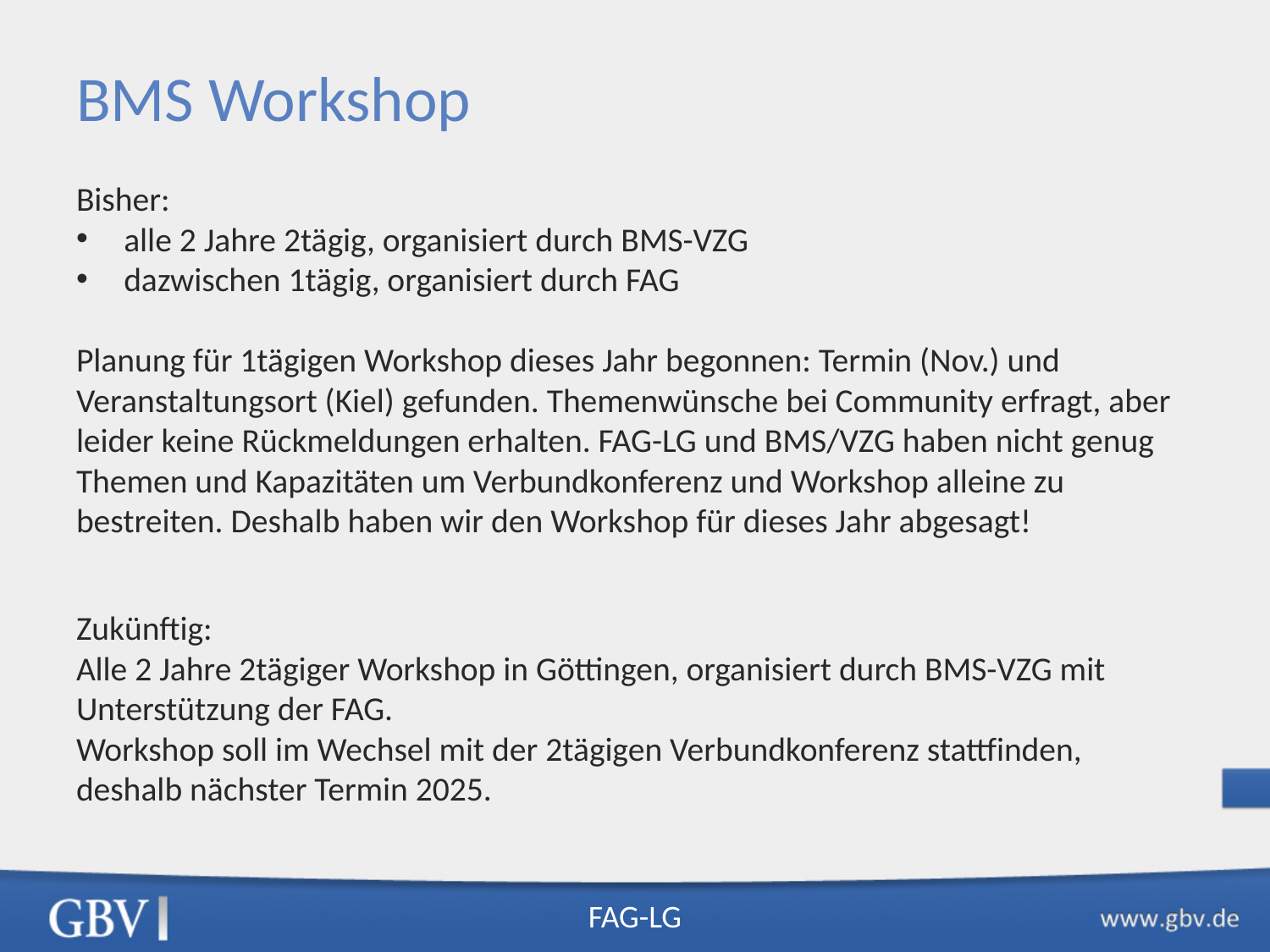

# BMS Workshop
Bisher:
alle 2 Jahre 2tägig, organisiert durch BMS-VZG
dazwischen 1tägig, organisiert durch FAG

Planung für 1tägigen Workshop dieses Jahr begonnen: Termin (Nov.) und Veranstaltungsort (Kiel) gefunden. Themenwünsche bei Community erfragt, aber leider keine Rückmeldungen erhalten. FAG-LG und BMS/VZG haben nicht genug Themen und Kapazitäten um Verbundkonferenz und Workshop alleine zu bestreiten. Deshalb haben wir den Workshop für dieses Jahr abgesagt!

Zukünftig:
Alle 2 Jahre 2tägiger Workshop in Göttingen, organisiert durch BMS-VZG mit Unterstützung der FAG.
Workshop soll im Wechsel mit der 2tägigen Verbundkonferenz stattfinden, deshalb nächster Termin 2025.
5

FAG-LG